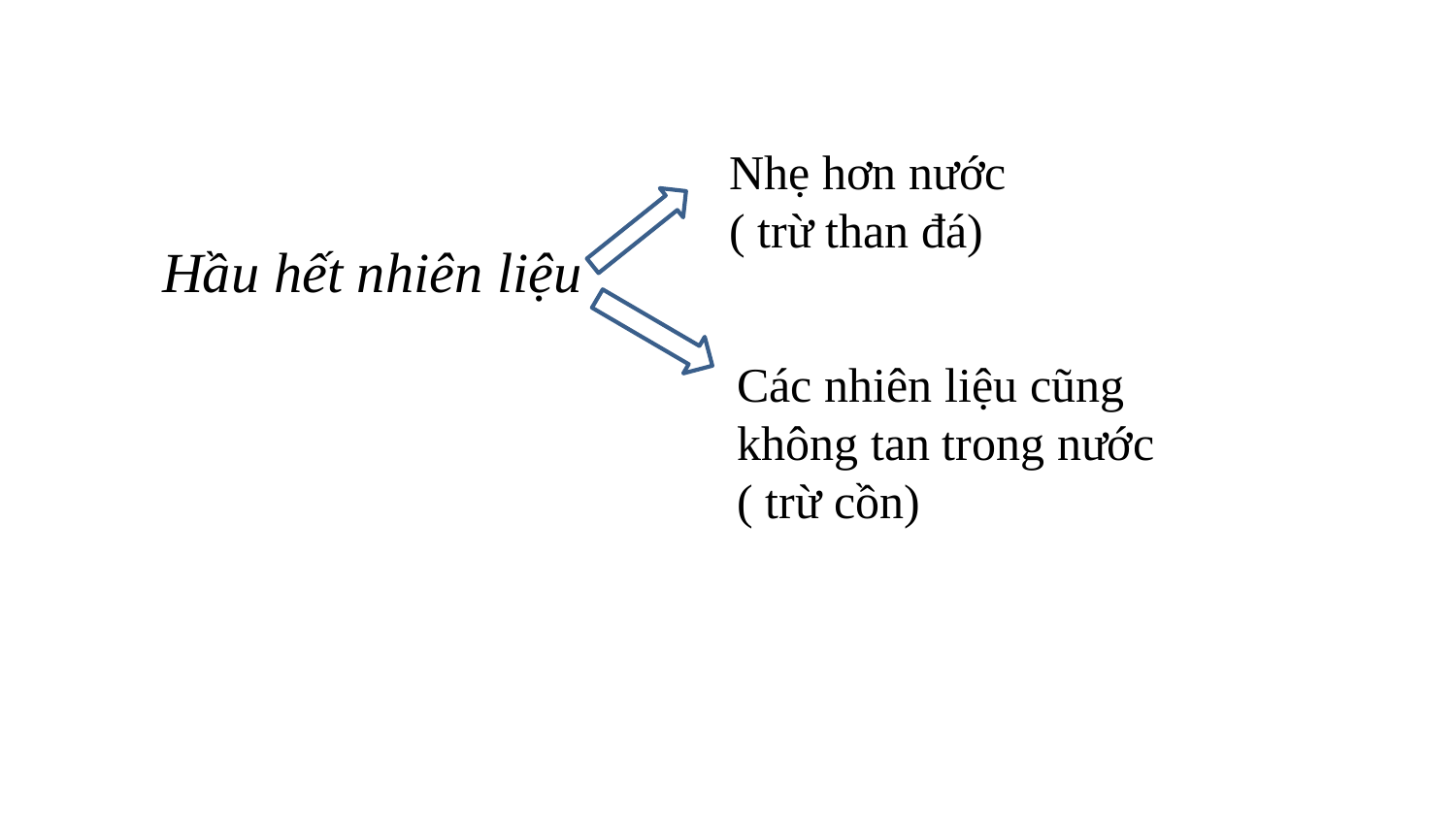

Nhẹ hơn nước
( trừ than đá)

Hầu hết nhiên liệu

Các nhiên liệu cũng không tan trong nước
( trừ cồn)